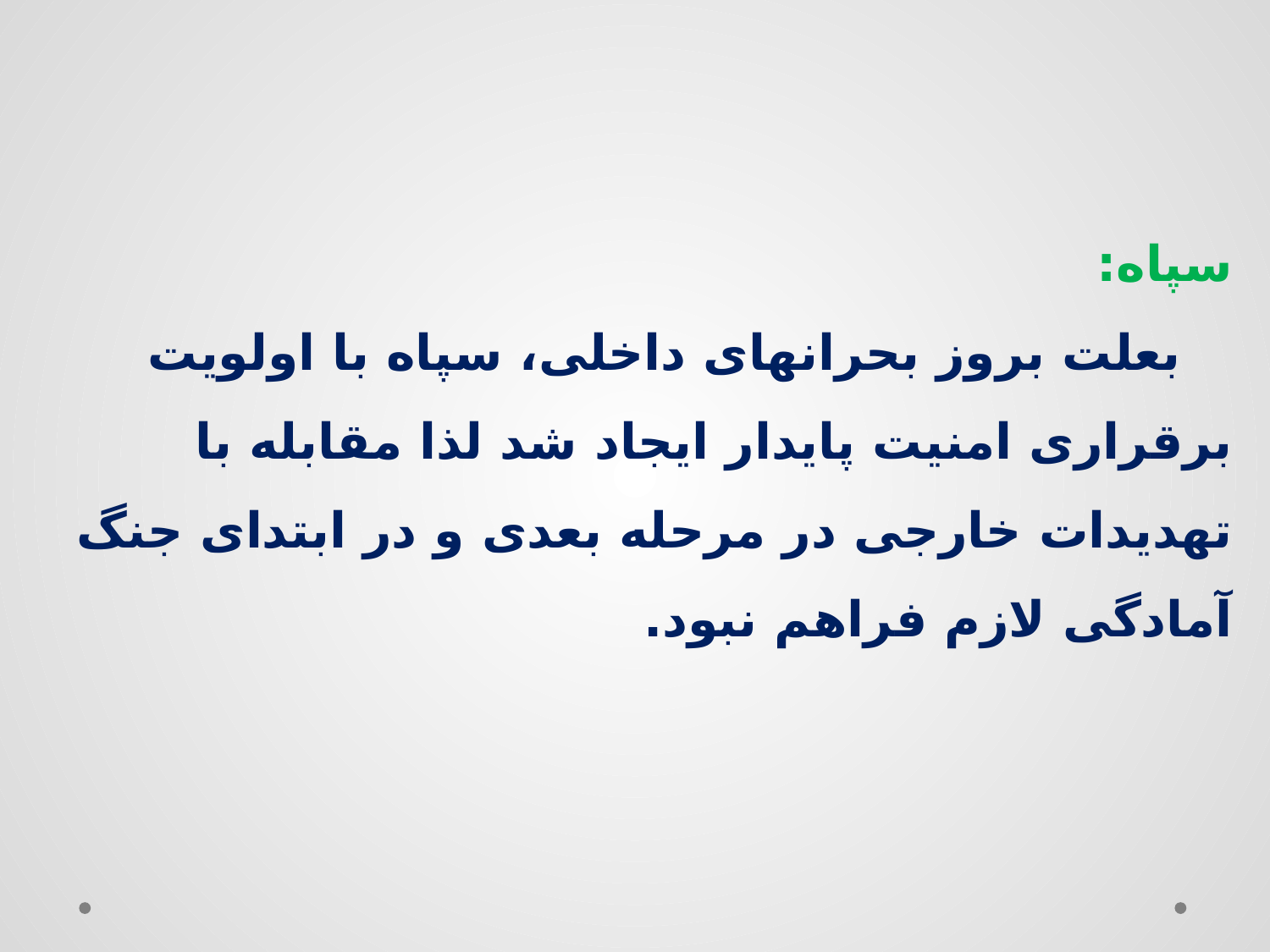

سپاه:
   بعلت بروز بحرانهای داخلی، سپاه با اولویت برقراری امنیت پایدار ایجاد شد لذا مقابله با تهدیدات خارجی در مرحله بعدی و در ابتدای جنگ آمادگی لازم فراهم نبود.